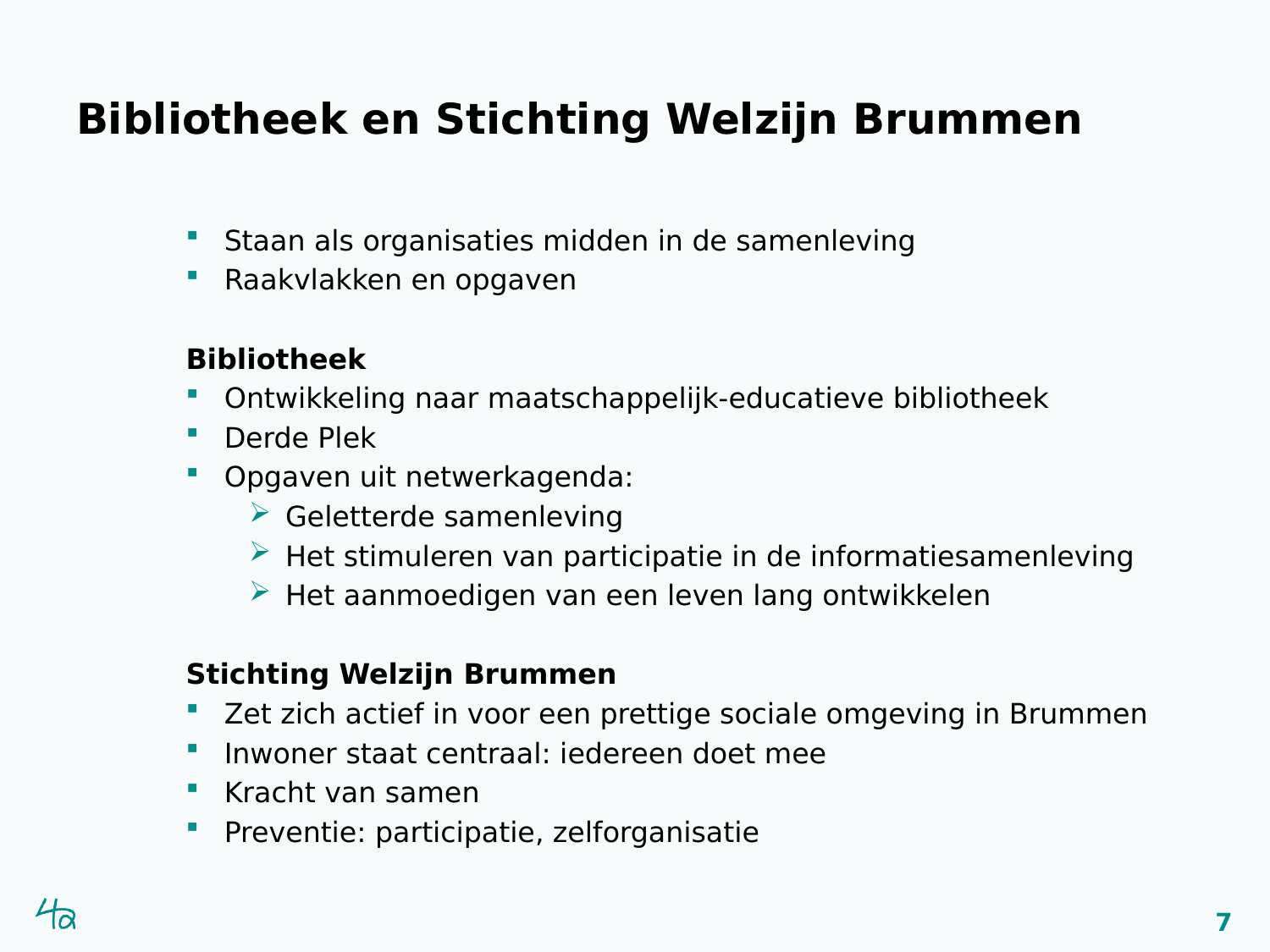

# Bibliotheek en Stichting Welzijn Brummen
Staan als organisaties midden in de samenleving
Raakvlakken en opgaven

Bibliotheek
Ontwikkeling naar maatschappelijk-educatieve bibliotheek
Derde Plek
Opgaven uit netwerkagenda:
Geletterde samenleving
Het stimuleren van participatie in de informatiesamenleving
Het aanmoedigen van een leven lang ontwikkelen

Stichting Welzijn Brummen
Zet zich actief in voor een prettige sociale omgeving in Brummen
Inwoner staat centraal: iedereen doet mee
Kracht van samen
Preventie: participatie, zelforganisatie

7